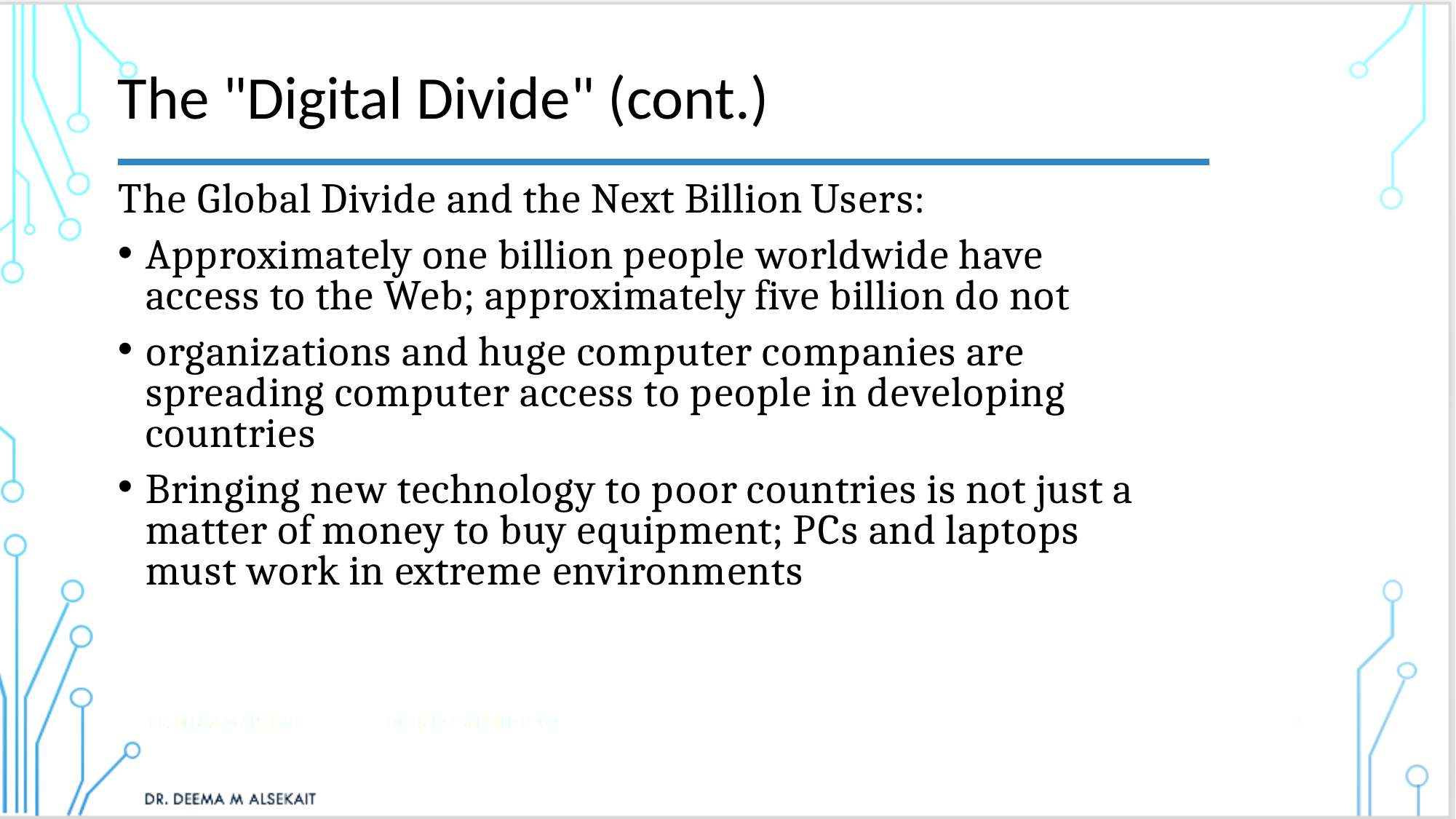

# The "Digital Divide" (cont.)
The Global Divide and the Next Billion Users:
Approximately one billion people worldwide have access to the Web; approximately five billion do not
organizations and huge computer companies are spreading computer access to people in developing countries
Bringing new technology to poor countries is not just a matter of money to buy equipment; PCs and laptops must work in extreme environments